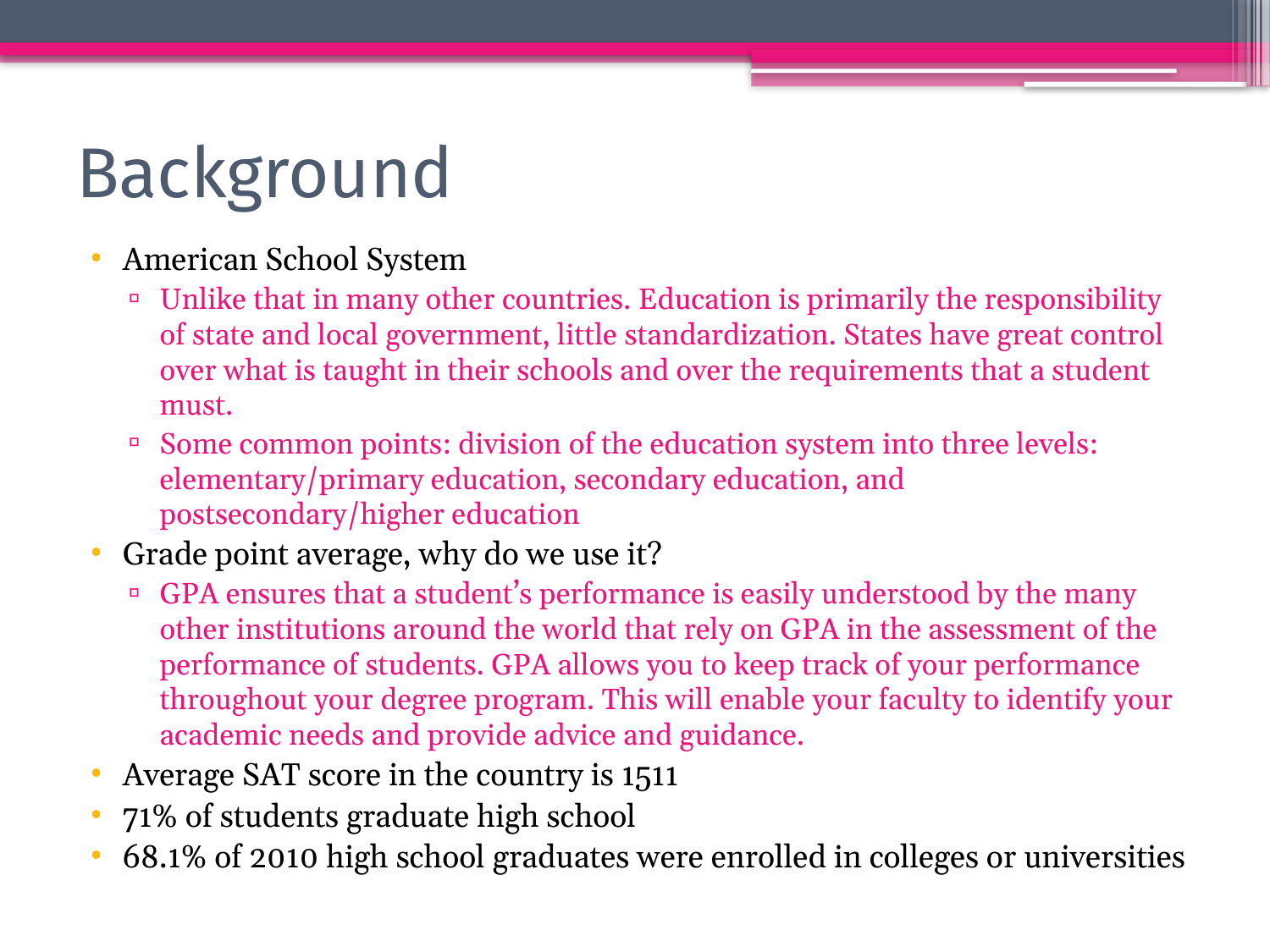

# Background
American School System
Unlike that in many other countries. Education is primarily the responsibility of state and local government, little standardization. States have great control over what is taught in their schools and over the requirements that a student must.
Some common points: division of the education system into three levels: elementary/primary education, secondary education, and postsecondary/higher education
Grade point average, why do we use it?
GPA ensures that a student’s performance is easily understood by the many other institutions around the world that rely on GPA in the assessment of the performance of students. GPA allows you to keep track of your performance throughout your degree program. This will enable your faculty to identify your academic needs and provide advice and guidance.
Average SAT score in the country is 1511
71% of students graduate high school
68.1% of 2010 high school graduates were enrolled in colleges or universities